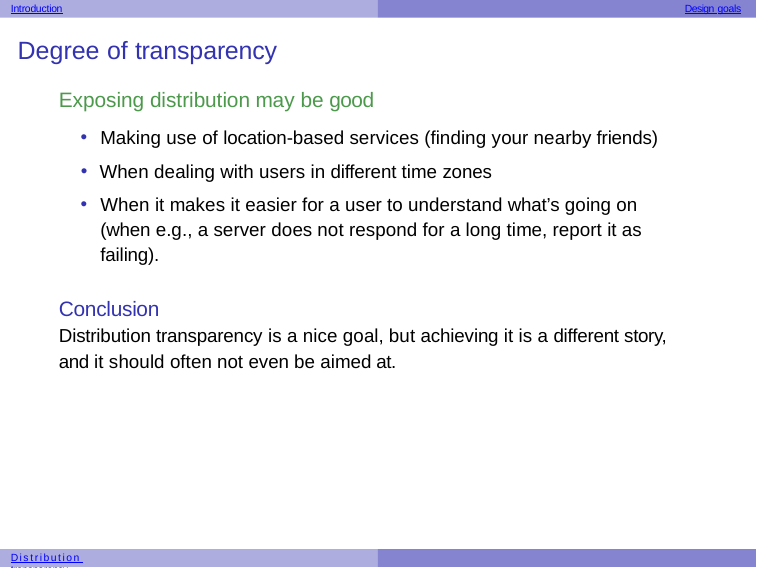

Introduction
Design goals
Degree of transparency
Exposing distribution may be good
Making use of location-based services (finding your nearby friends)
When dealing with users in different time zones
When it makes it easier for a user to understand what’s going on (when e.g., a server does not respond for a long time, report it as failing).

Conclusion
Distribution transparency is a nice goal, but achieving it is a different story, and it should often not even be aimed at.

Distribution transparency